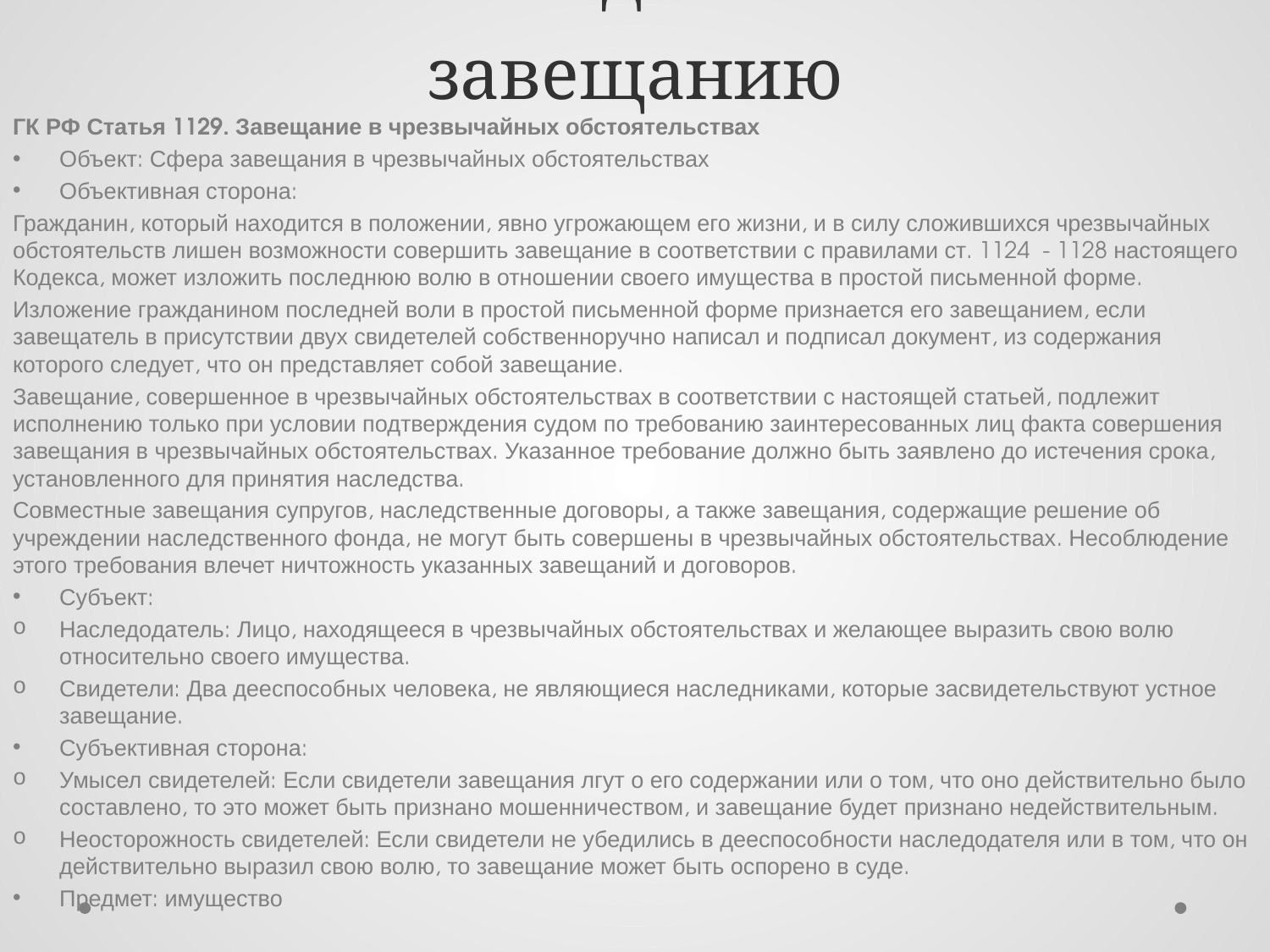

# 67.  Наследование по завещанию
ГК РФ Статья 1129. Завещание в чрезвычайных обстоятельствах
Объект: Сфера завещания в чрезвычайных обстоятельствах
Объективная сторона:
Гражданин, который находится в положении, явно угрожающем его жизни, и в силу сложившихся чрезвычайных обстоятельств лишен возможности совершить завещание в соответствии с правилами ст. 1124  - 1128 настоящего Кодекса, может изложить последнюю волю в отношении своего имущества в простой письменной форме.
Изложение гражданином последней воли в простой письменной форме признается его завещанием, если завещатель в присутствии двух свидетелей собственноручно написал и подписал документ, из содержания которого следует, что он представляет собой завещание.
Завещание, совершенное в чрезвычайных обстоятельствах в соответствии с настоящей статьей, подлежит исполнению только при условии подтверждения судом по требованию заинтересованных лиц факта совершения завещания в чрезвычайных обстоятельствах. Указанное требование должно быть заявлено до истечения срока, установленного для принятия наследства.
Совместные завещания супругов, наследственные договоры, а также завещания, содержащие решение об учреждении наследственного фонда, не могут быть совершены в чрезвычайных обстоятельствах. Несоблюдение этого требования влечет ничтожность указанных завещаний и договоров.
Субъект:
Наследодатель: Лицо, находящееся в чрезвычайных обстоятельствах и желающее выразить свою волю относительно своего имущества.
Свидетели: Два дееспособных человека, не являющиеся наследниками, которые засвидетельствуют устное завещание.
Субъективная сторона:
Умысел свидетелей: Если свидетели завещания лгут о его содержании или о том, что оно действительно было составлено, то это может быть признано мошенничеством, и завещание будет признано недействительным.
Неосторожность свидетелей: Если свидетели не убедились в дееспособности наследодателя или в том, что он действительно выразил свою волю, то завещание может быть оспорено в суде.
Предмет: имущество